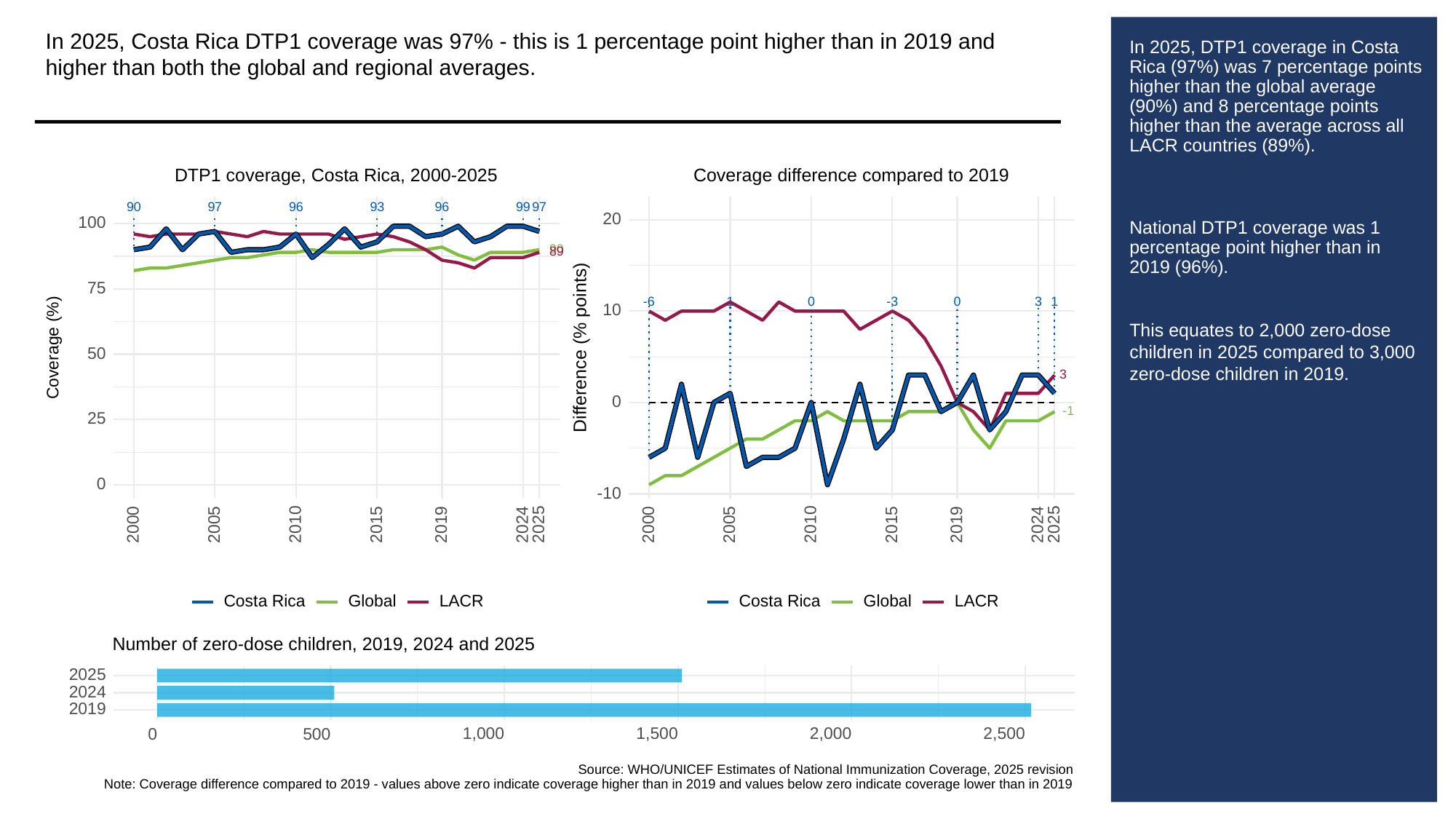

In 2025, Costa Rica DTP1 coverage was 97% - this is 1 percentage point higher than in 2019 and higher than both the global and regional averages.
# In 2025, DTP1 coverage in Costa Rica (97%) was 7 percentage points higher than the global average (90%) and 8 percentage points higher than the average across all LACR countries (89%).

National DTP1 coverage was 1 percentage point higher than in 2019 (96%).

This equates to 2,000 zero-dose children in 2025 compared to 3,000 zero-dose children in 2019.

DTP1 coverage, Costa Rica, 2000-2025
Coverage difference compared to 2019

93
90
97
96
96
99
97
20
100

90

89

75

-3
3
-6
0
0
1
1

10

Difference (% points)
Coverage (%)
50

3

0

-1
25

0

-10

2000
2005
2010
2015
2019
2024
2025
2000
2005
2010
2015
2019
2024
2025
Costa Rica
Global
LACR
Costa Rica
Global
LACR

Number of zero-dose children, 2019, 2024 and 2025

2025

2024

2019

1,000
1,500
2,000
2,500
0
500
Source: WHO/UNICEF Estimates of National Immunization Coverage, 2025 revision
Note: Coverage difference compared to 2019 - values above zero indicate coverage higher than in 2019 and values below zero indicate coverage lower than in 2019